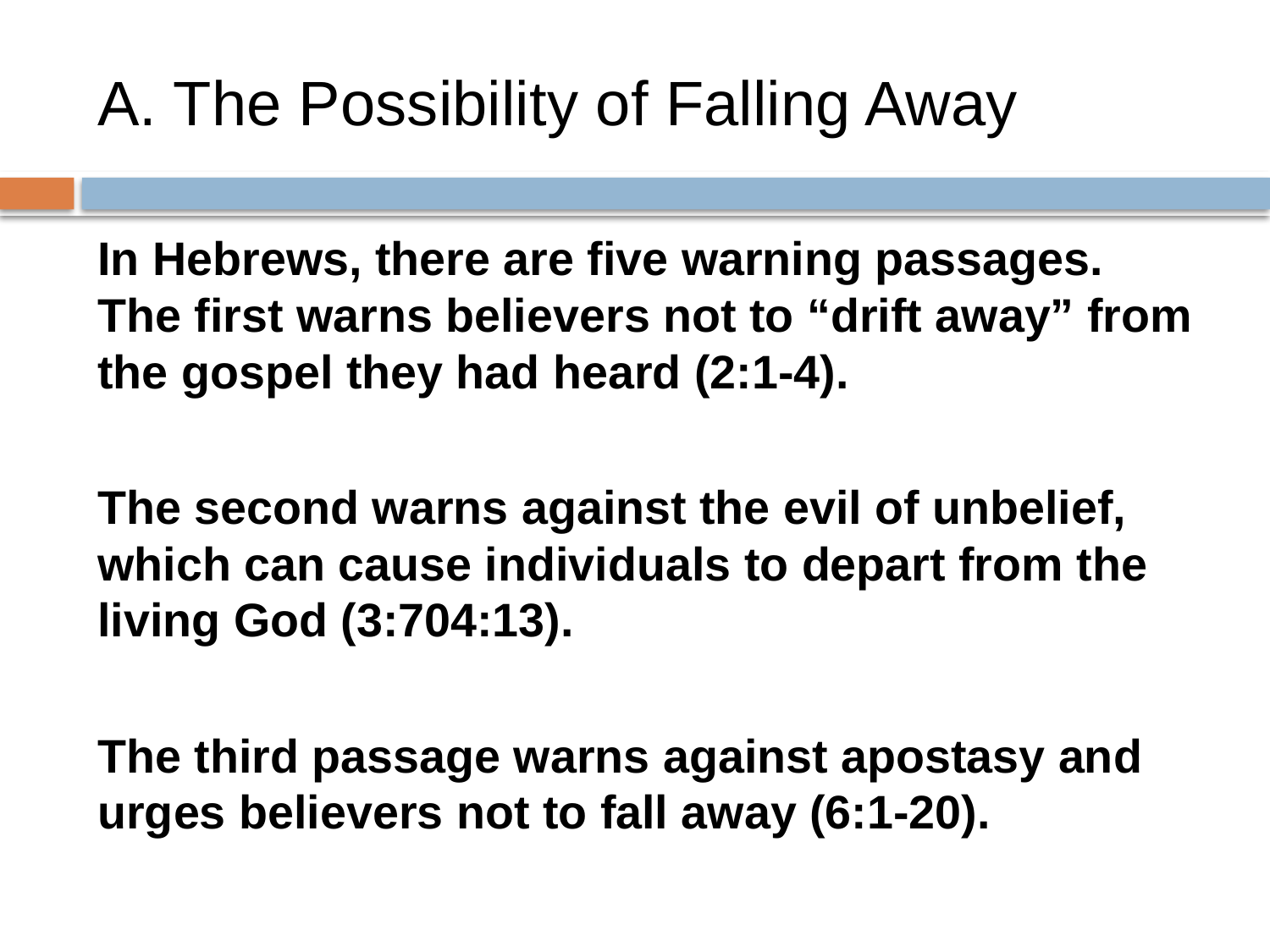

# A. The Possibility of Falling Away
In Hebrews, there are five warning passages.  The first warns believers not to “drift away” from the gospel they had heard (2:1-4).

The second warns against the evil of unbelief, which can cause individuals to depart from the living God (3:704:13).

The third passage warns against apostasy and urges believers not to fall away (6:1-20).